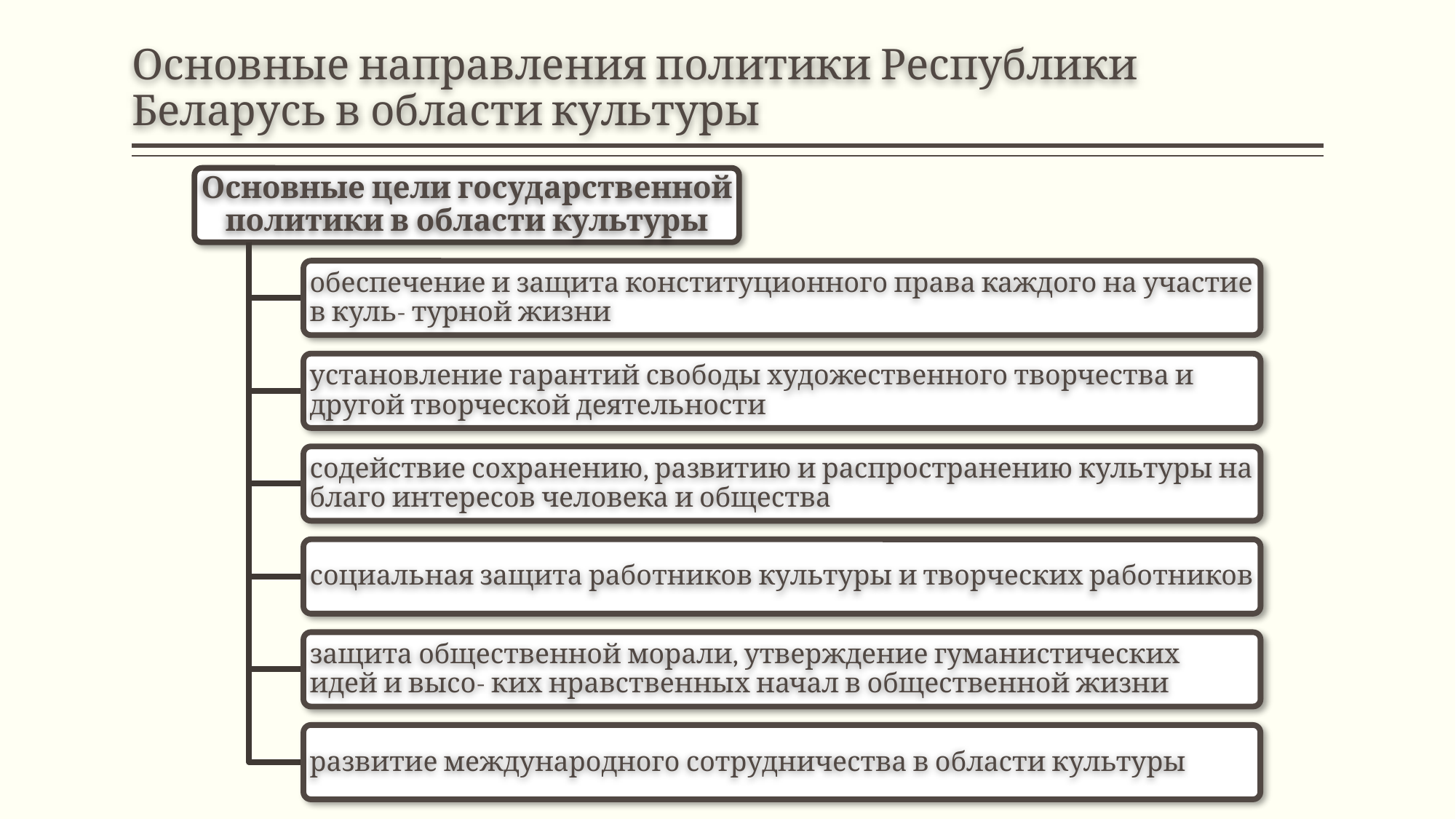

# Основные направления политики Республики Беларусь в области культуры

Основные цели государственной политики в области культуры

обеспечение и защита конституционного права каждого на участие в куль- турной жизни

установление гарантий свободы художественного творчества и другой творческой деятельности

содействие сохранению, развитию и распространению культуры на благо интересов человека и общества

социальная защита работников культуры и творческих работников

защита общественной морали, утверждение гуманистических идей и высо- ких нравственных начал в общественной жизни

развитие международного сотрудничества в области культуры